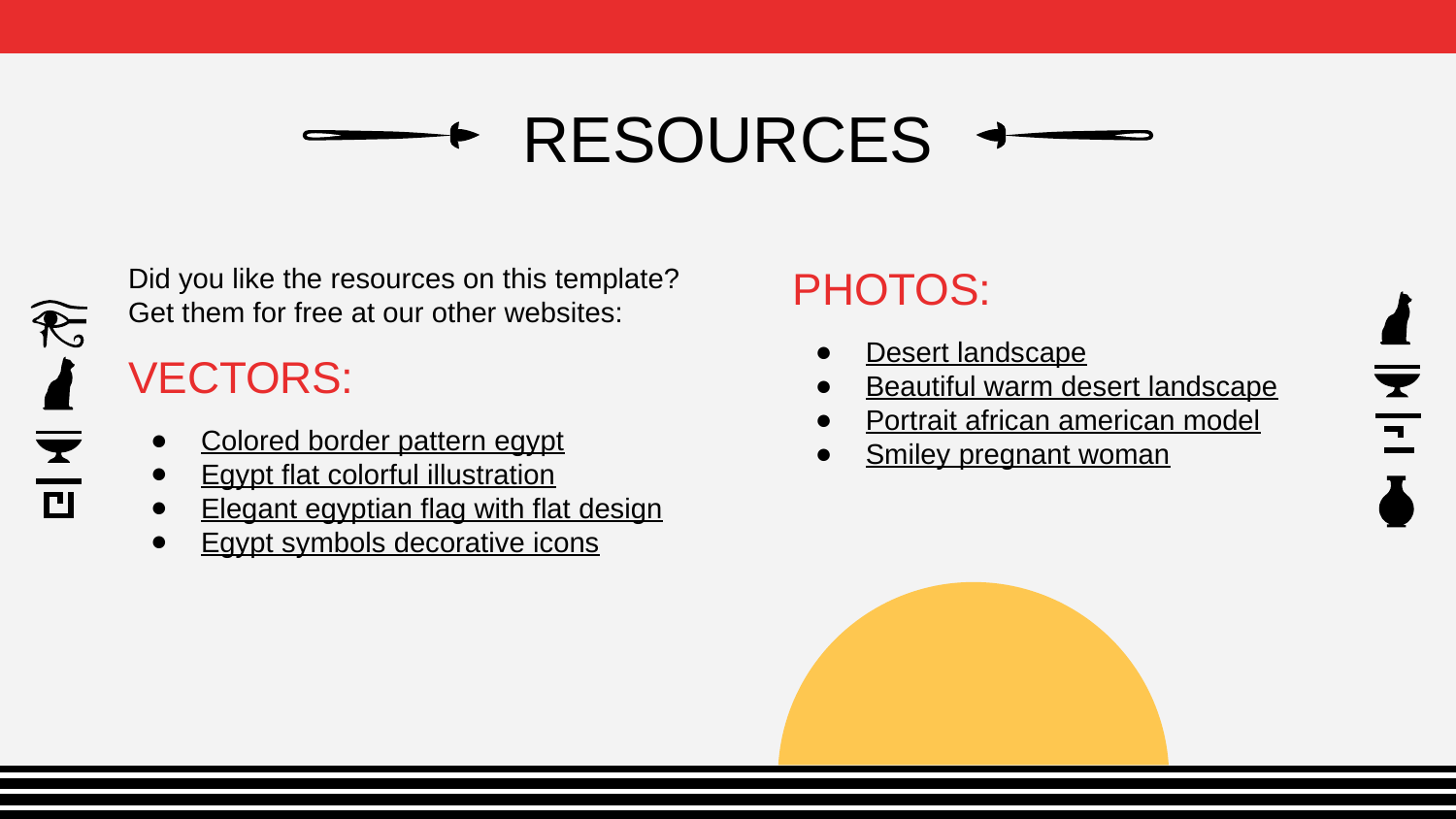

# RESOURCES

Did you like the resources on this template? Get them for free at our other websites:
VECTORS:
Colored border pattern egypt
Egypt flat colorful illustration
Elegant egyptian flag with flat design
Egypt symbols decorative icons
PHOTOS:
Desert landscape
Beautiful warm desert landscape
Portrait african american model
Smiley pregnant woman